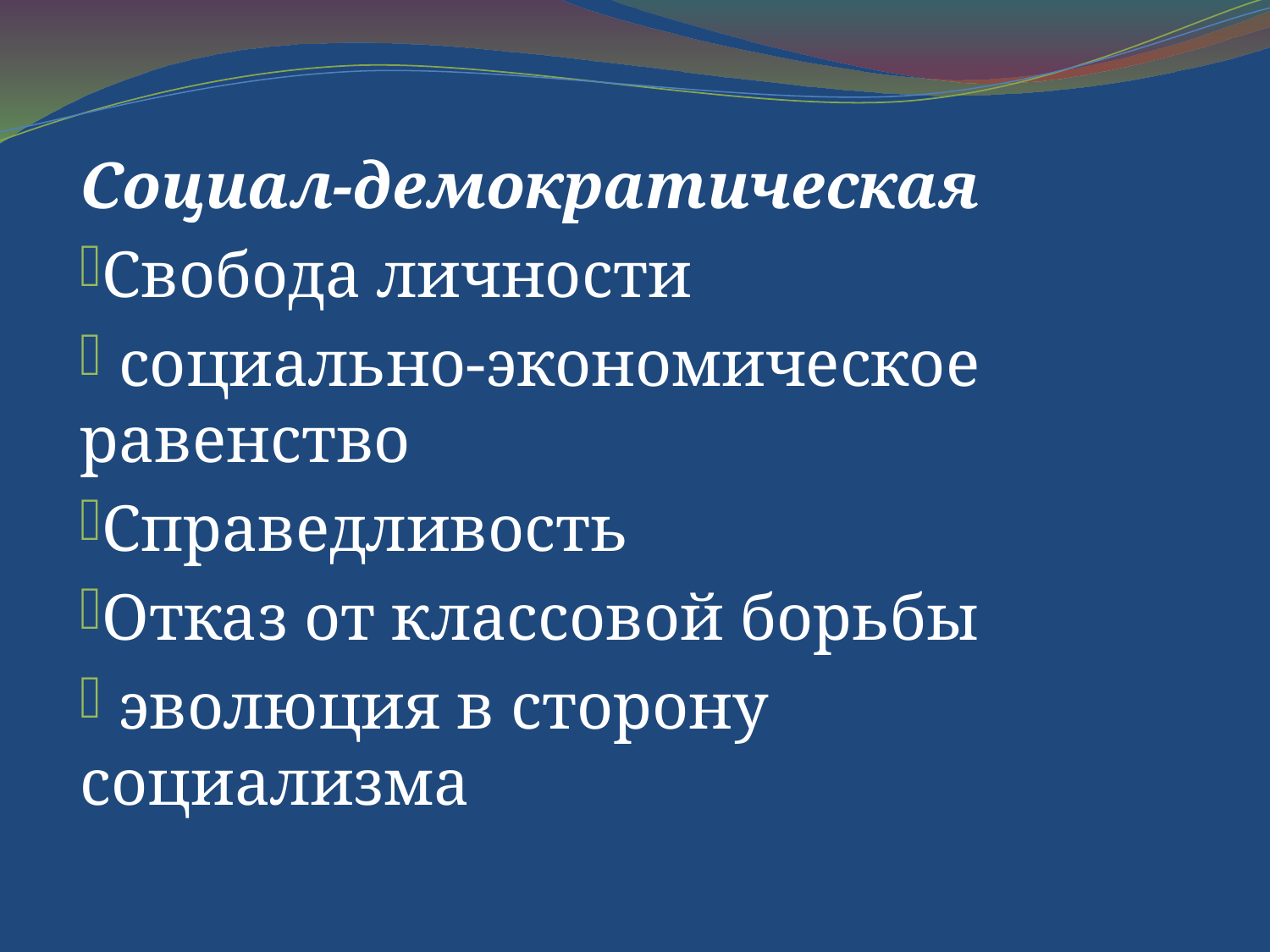

Социал-демократическая
Свобода личности
 социально-экономическое равенство
Справедливость
Отказ от классовой борьбы
 эволюция в сторону социализма